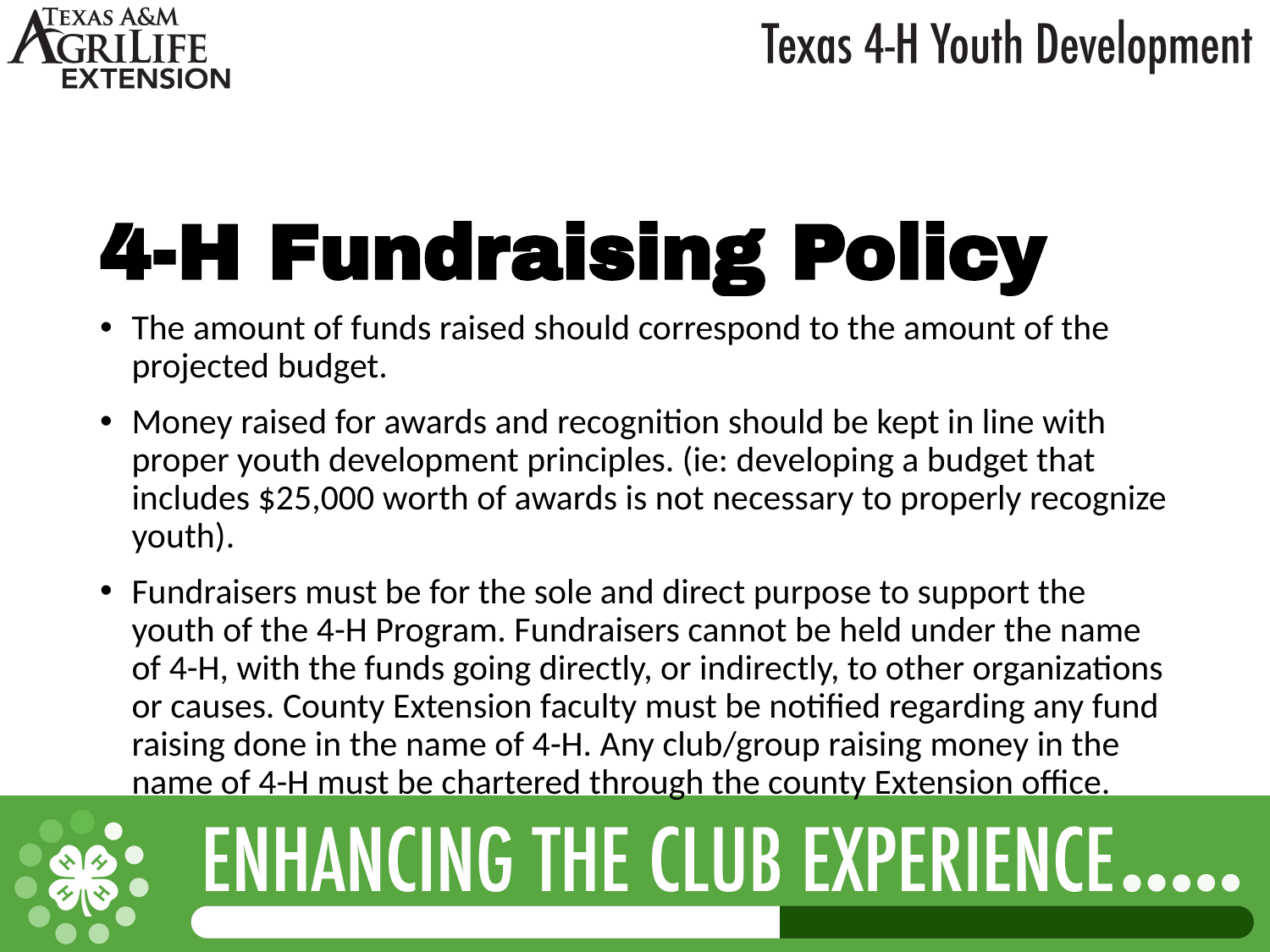

# 4-H Fundraising Policy
The amount of funds raised should correspond to the amount of the projected budget.
Money raised for awards and recognition should be kept in line with proper youth development principles. (ie: developing a budget that includes $25,000 worth of awards is not necessary to properly recognize youth).
Fundraisers must be for the sole and direct purpose to support the youth of the 4-H Program. Fundraisers cannot be held under the name of 4-H, with the funds going directly, or indirectly, to other organizations or causes. County Extension faculty must be notified regarding any fund raising done in the name of 4-H. Any club/group raising money in the name of 4-H must be chartered through the county Extension office.